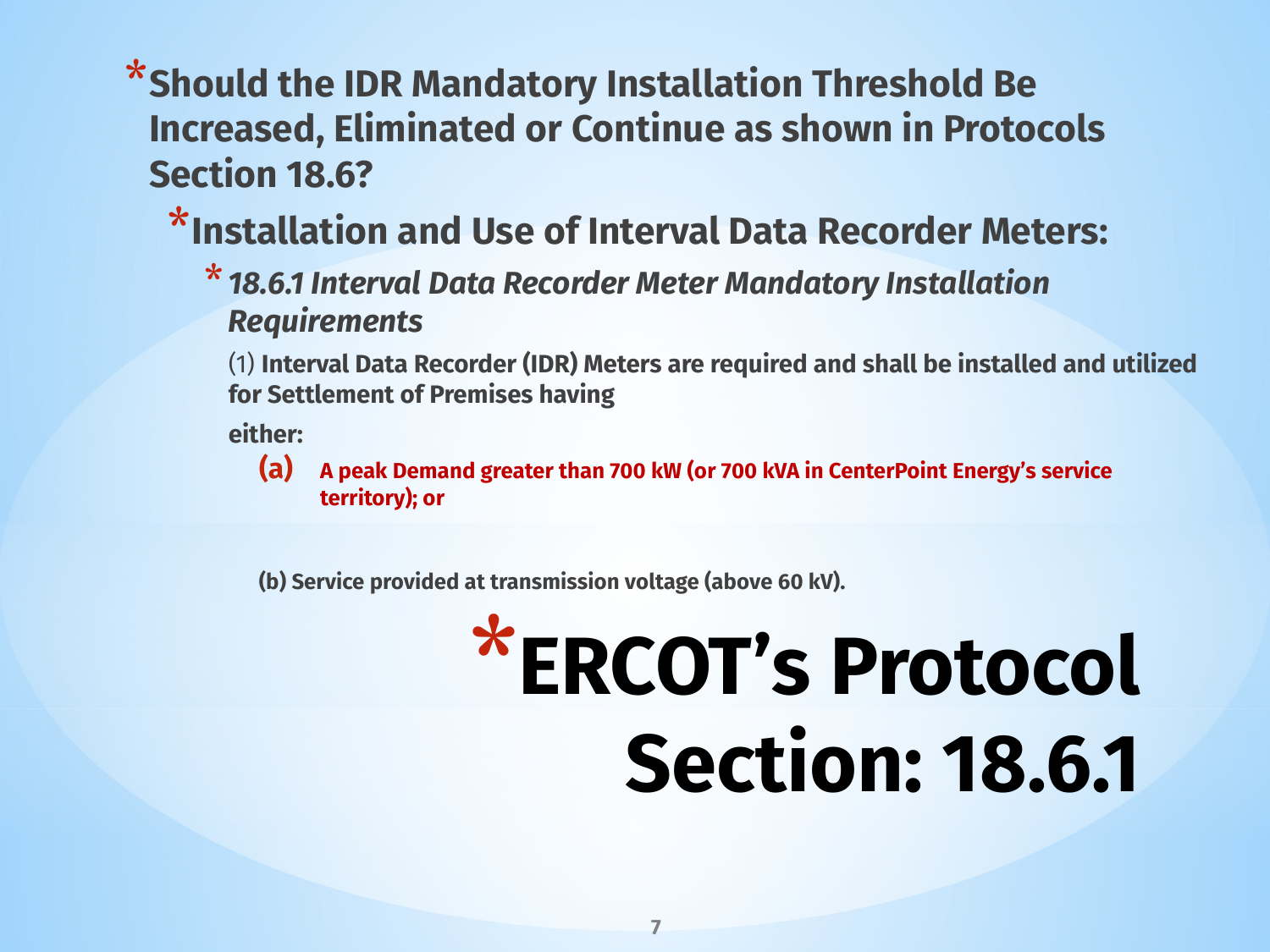

Should the IDR Mandatory Installation Threshold Be Increased, Eliminated or Continue as shown in Protocols Section 18.6?
Installation and Use of Interval Data Recorder Meters:
18.6.1 Interval Data Recorder Meter Mandatory Installation Requirements
(1) Interval Data Recorder (IDR) Meters are required and shall be installed and utilized for Settlement of Premises having
either:
A peak Demand greater than 700 kW (or 700 kVA in CenterPoint Energy’s service territory); or

(b) Service provided at transmission voltage (above 60 kV).

# ERCOT’s Protocol Section: 18.6.1
7